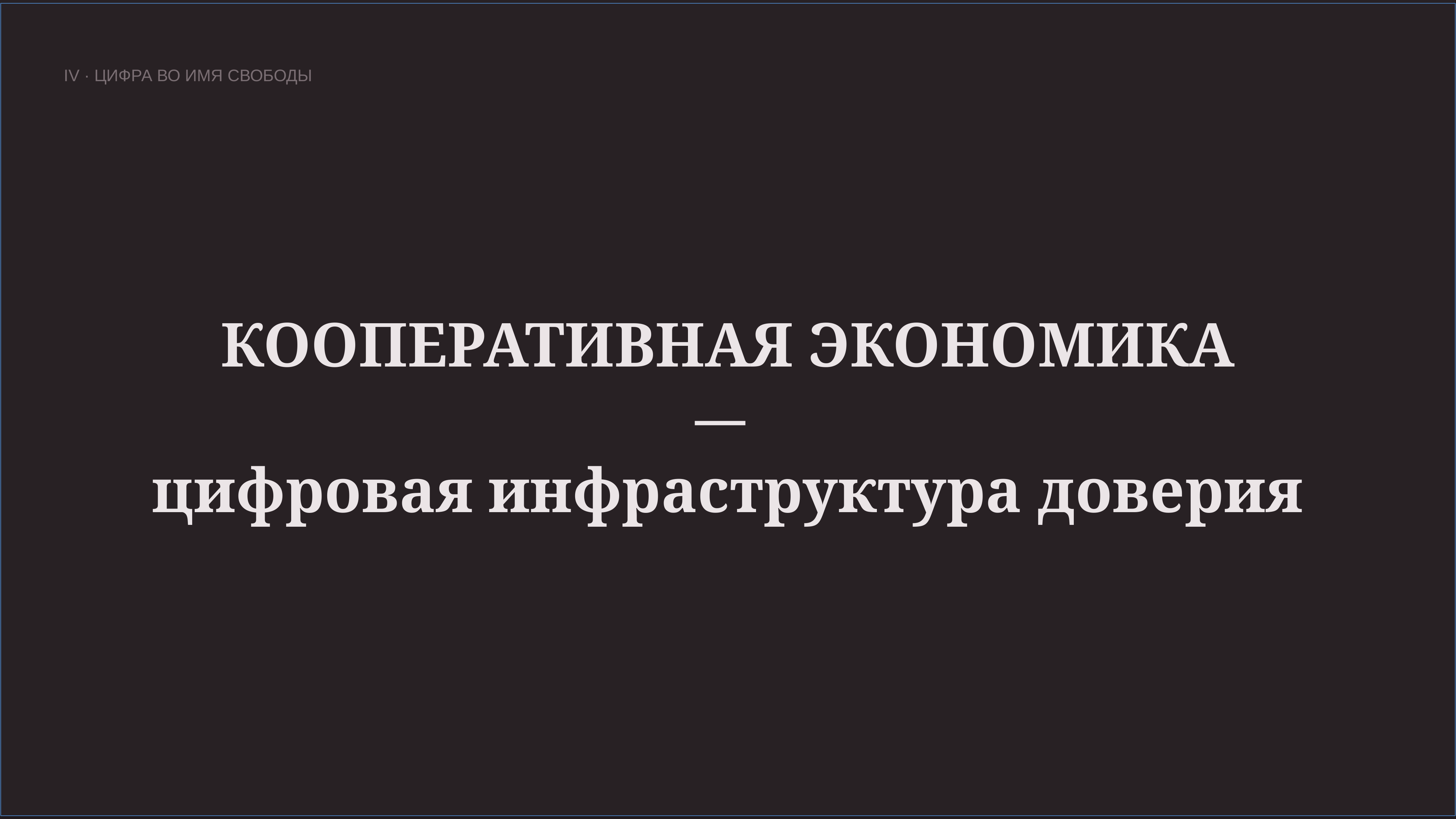

IV · ЦИФРА ВО ИМЯ СВОБОДЫ
КООПЕРАТИВНАЯ ЭКОНОМИКА
—
цифровая инфраструктура доверия